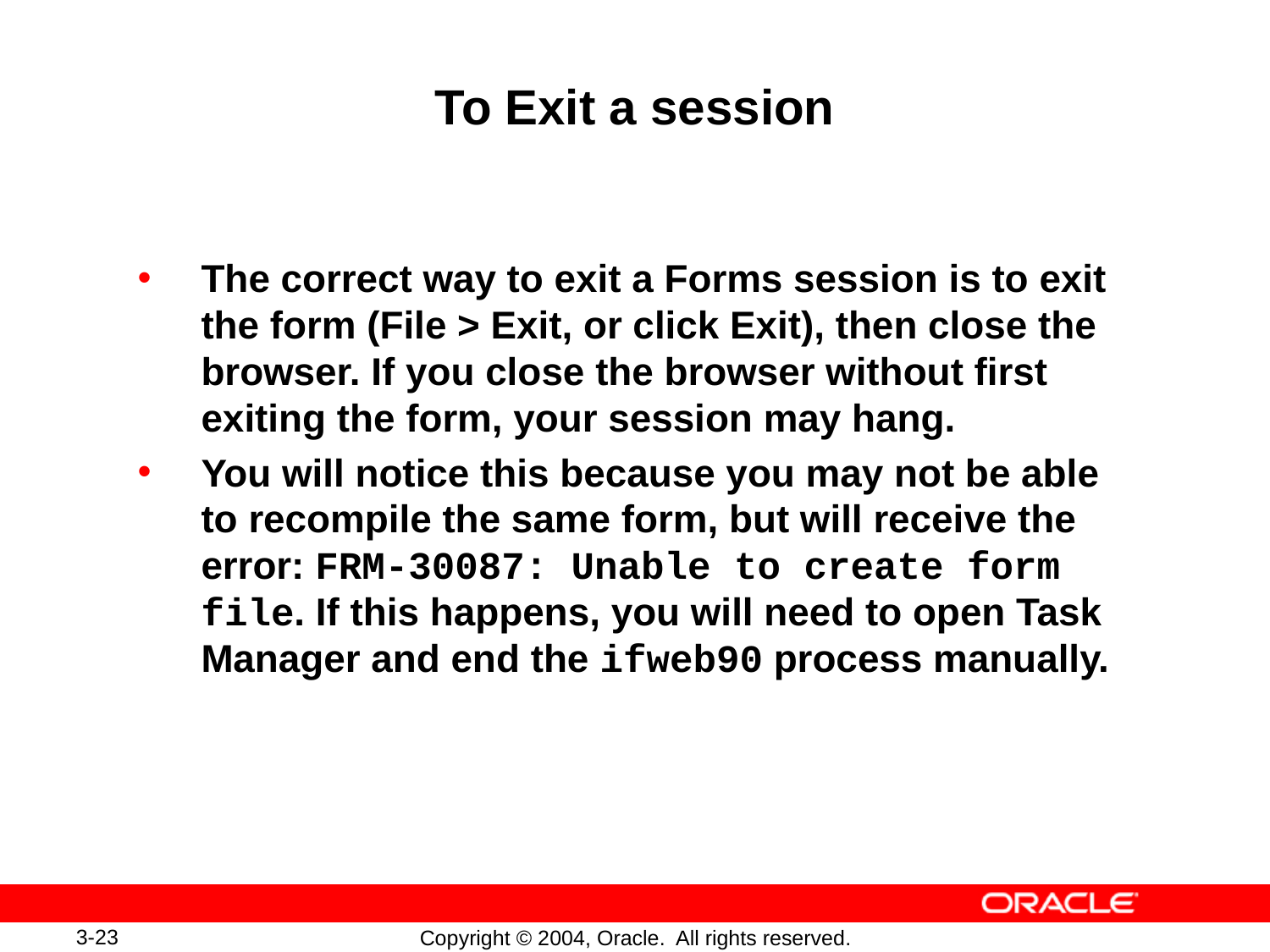

# To Exit a session
The correct way to exit a Forms session is to exit the form (File > Exit, or click Exit), then close the browser. If you close the browser without first exiting the form, your session may hang.
You will notice this because you may not be able to recompile the same form, but will receive the error: FRM-30087: Unable to create form file. If this happens, you will need to open Task Manager and end the ifweb90 process manually.